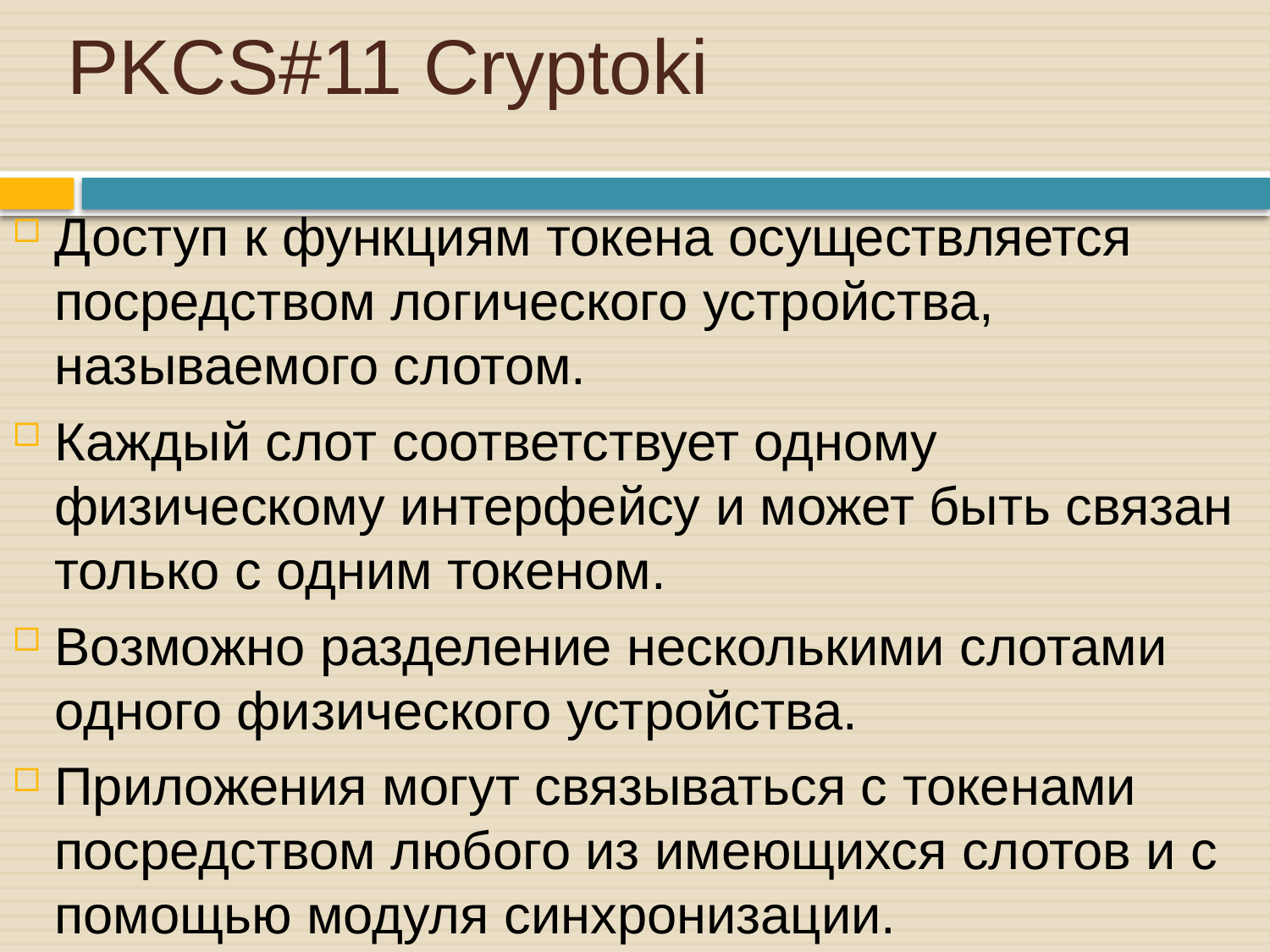

# PKCS#11 Cryptoki
Доступ к функциям токена осуществляется посредством логического устройства, называемого слотом.
Каждый слот соответствует одному физическому интерфейсу и может быть связан только с одним токеном.
Возможно разделение несколькими слотами одного физического устройства.
Приложения могут связываться с токенами посредством любого из имеющихся слотов и с помощью модуля синхронизации.